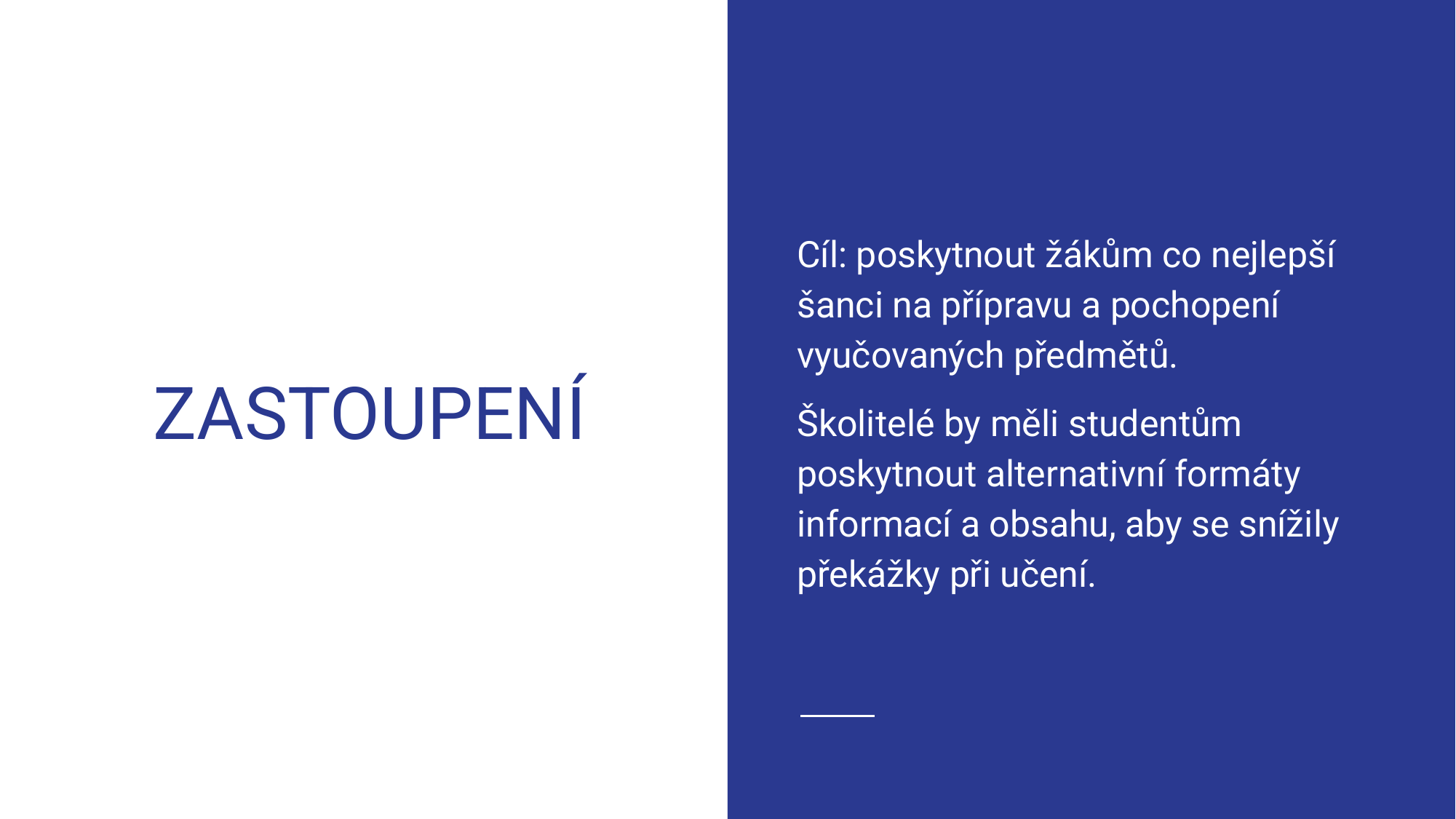

Cíl: poskytnout žákům co nejlepší šanci na přípravu a pochopení vyučovaných předmětů.
Školitelé by měli studentům poskytnout alternativní formáty informací a obsahu, aby se snížily překážky při učení.
# ZASTOUPENÍ